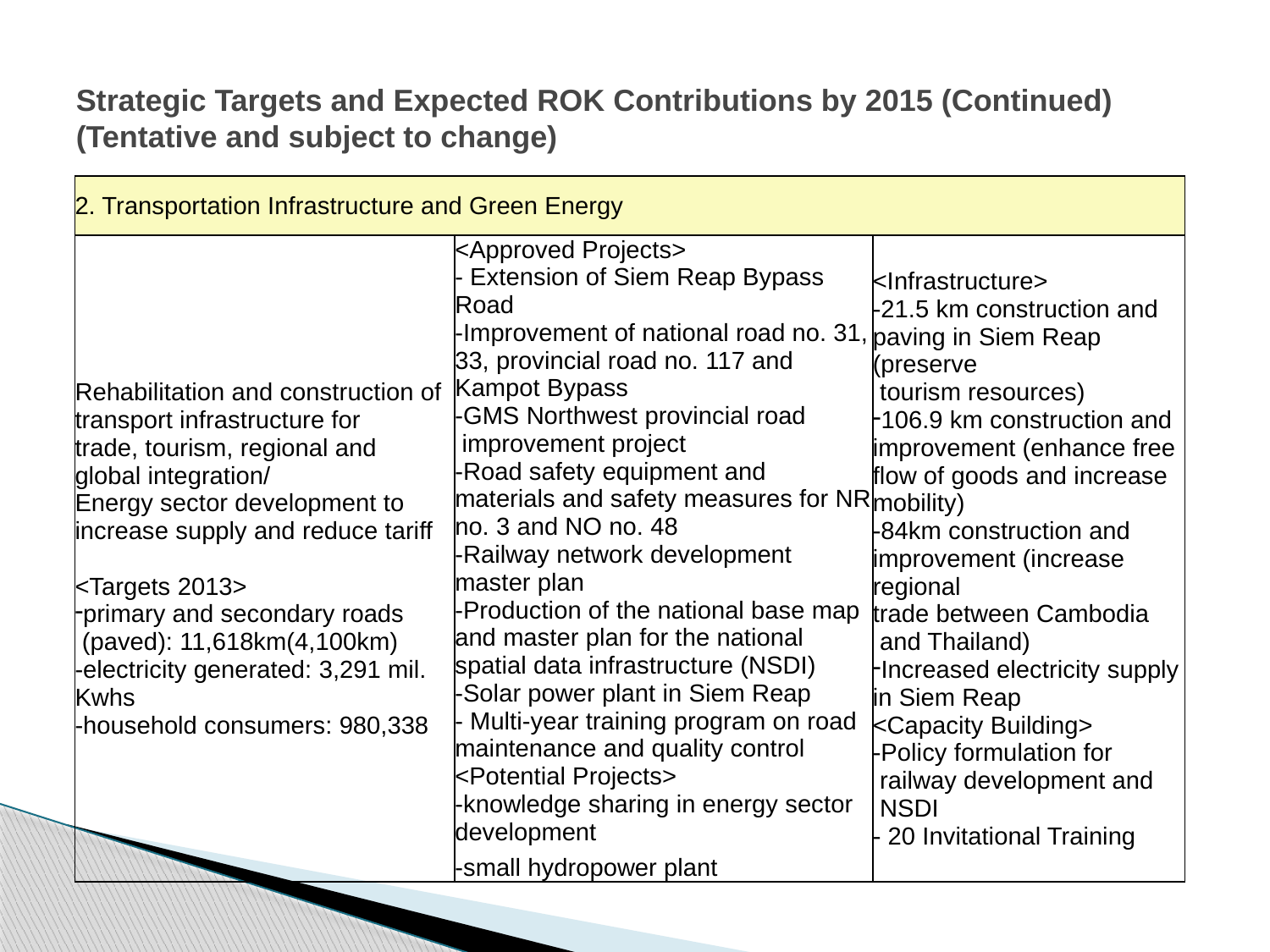

# Strategic Targets and Expected ROK Contributions by 2015 (Continued) (Tentative and subject to change)
| 2. Transportation Infrastructure and Green Energy |  |  |
| --- | --- | --- |
| Rehabilitation and construction of transport infrastructure for trade, tourism, regional and global integration/ Energy sector development to increase supply and reduce tariff <Targets 2013> primary and secondary roads (paved): 11,618km(4,100km) -electricity generated: 3,291 mil. Kwhs -household consumers: 980,338 | <Approved Projects> - Extension of Siem Reap Bypass Road -Improvement of national road no. 31, 33, provincial road no. 117 and Kampot Bypass -GMS Northwest provincial road improvement project -Road safety equipment and materials and safety measures for NR no. 3 and NO no. 48 -Railway network development master plan -Production of the national base map and master plan for the national spatial data infrastructure (NSDI) -Solar power plant in Siem Reap - Multi-year training program on road maintenance and quality control <Potential Projects> -knowledge sharing in energy sector development -small hydropower plant | <Infrastructure> -21.5 km construction and paving in Siem Reap (preserve tourism resources) 106.9 km construction and improvement (enhance free flow of goods and increase mobility) -84km construction and improvement (increase regional trade between Cambodia and Thailand) Increased electricity supply in Siem Reap <Capacity Building> -Policy formulation for railway development and NSDI - 20 Invitational Training |